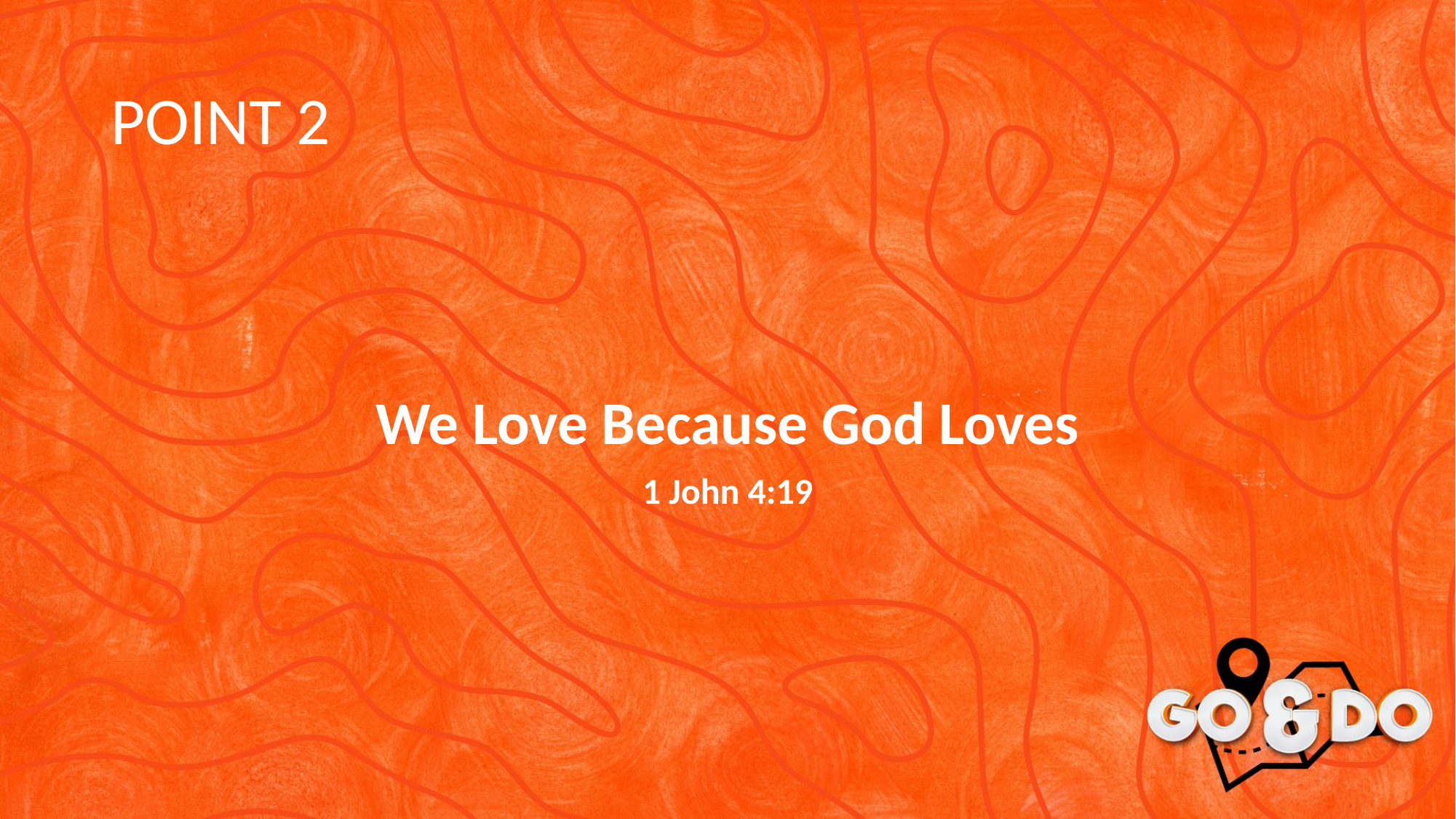

# POINT 2

We Love Because God Loves
1 John 4:19